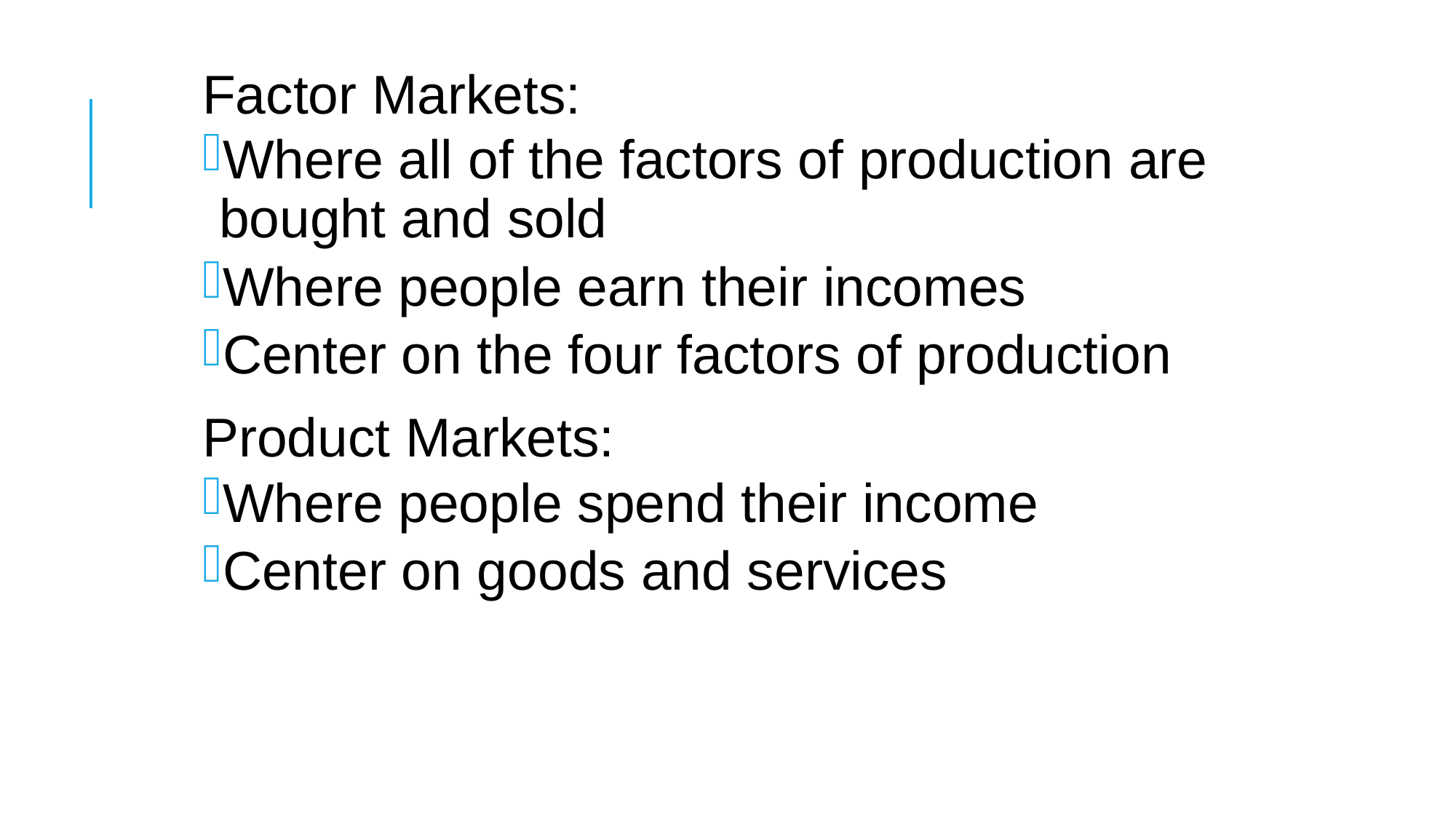

Factor Markets:
Where all of the factors of production are bought and sold
Where people earn their incomes
Center on the four factors of production
Product Markets:
Where people spend their income
Center on goods and services